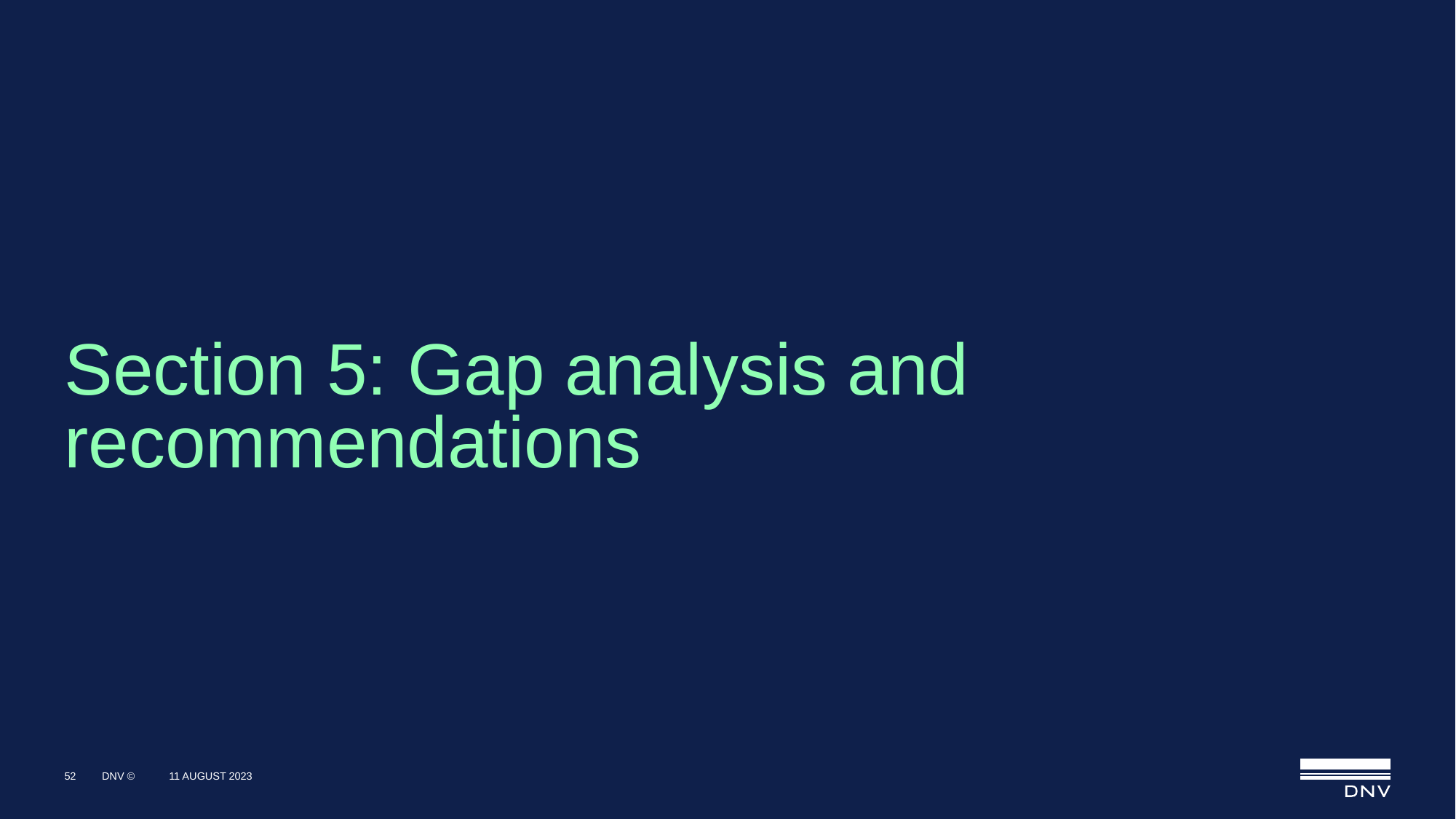

# Section 5: Gap analysis and recommendations
52